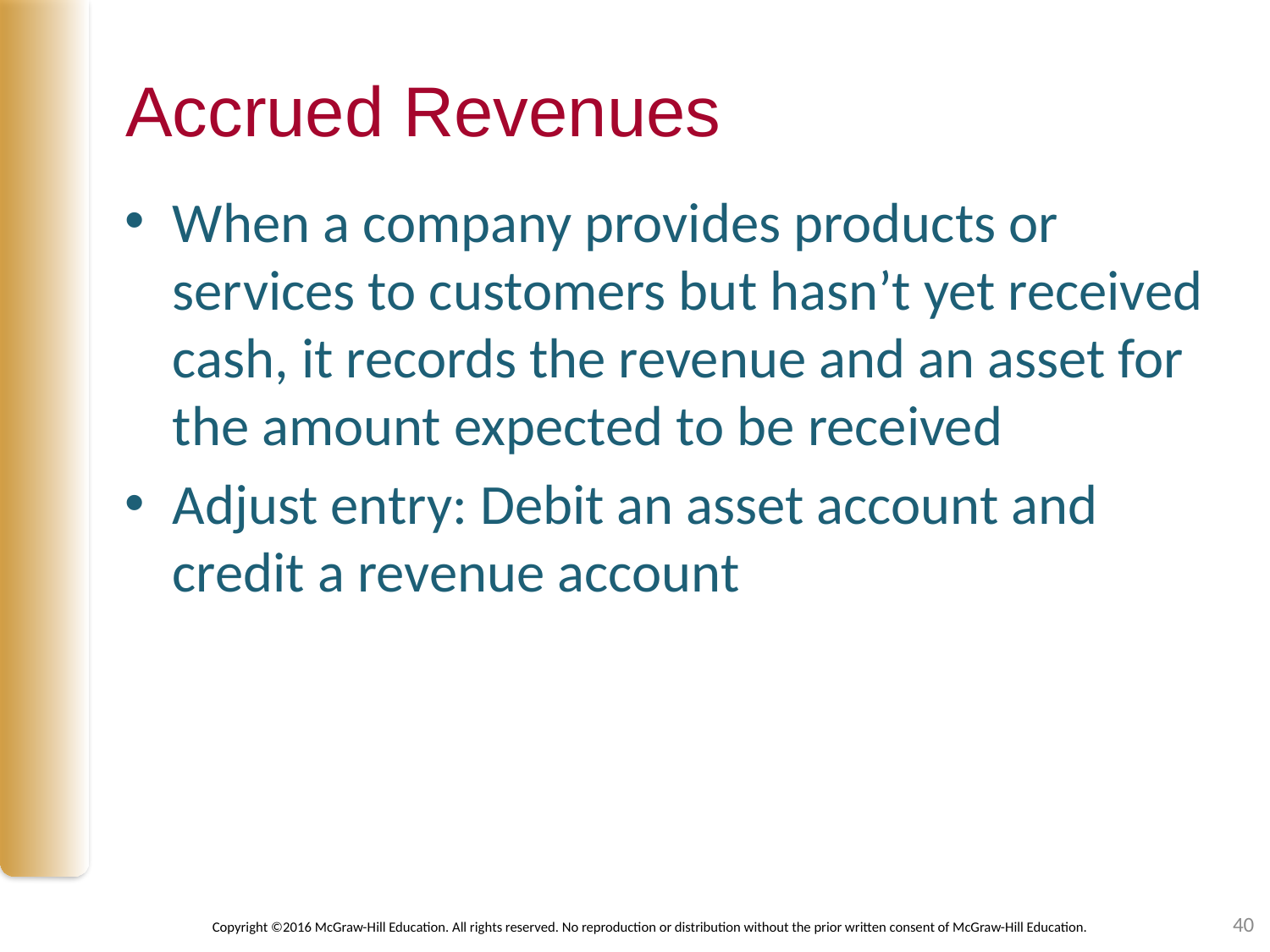

# Accrued Revenues
When a company provides products or services to customers but hasn’t yet received cash, it records the revenue and an asset for the amount expected to be received
Adjust entry: Debit an asset account and credit a revenue account
40
Copyright ©2016 McGraw-Hill Education. All rights reserved. No reproduction or distribution without the prior written consent of McGraw-Hill Education.